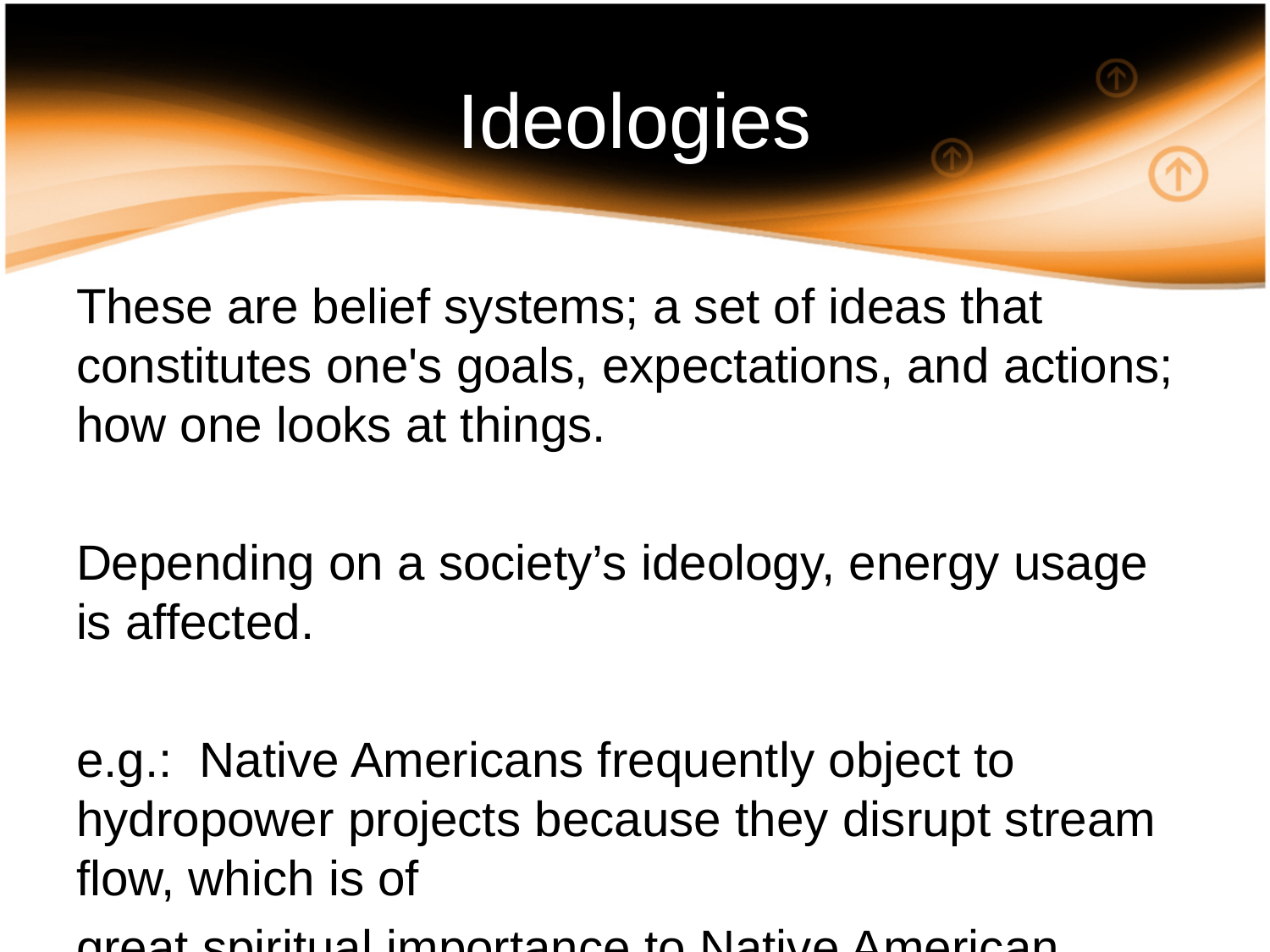

# Ideologies
These are belief systems; a set of ideas that constitutes one's goals, expectations, and actions; how one looks at things.

Depending on a society’s ideology, energy usage is affected.

e.g.:  Native Americans frequently object to hydropower projects because they disrupt stream flow, which is of
great spiritual importance to Native American culture.